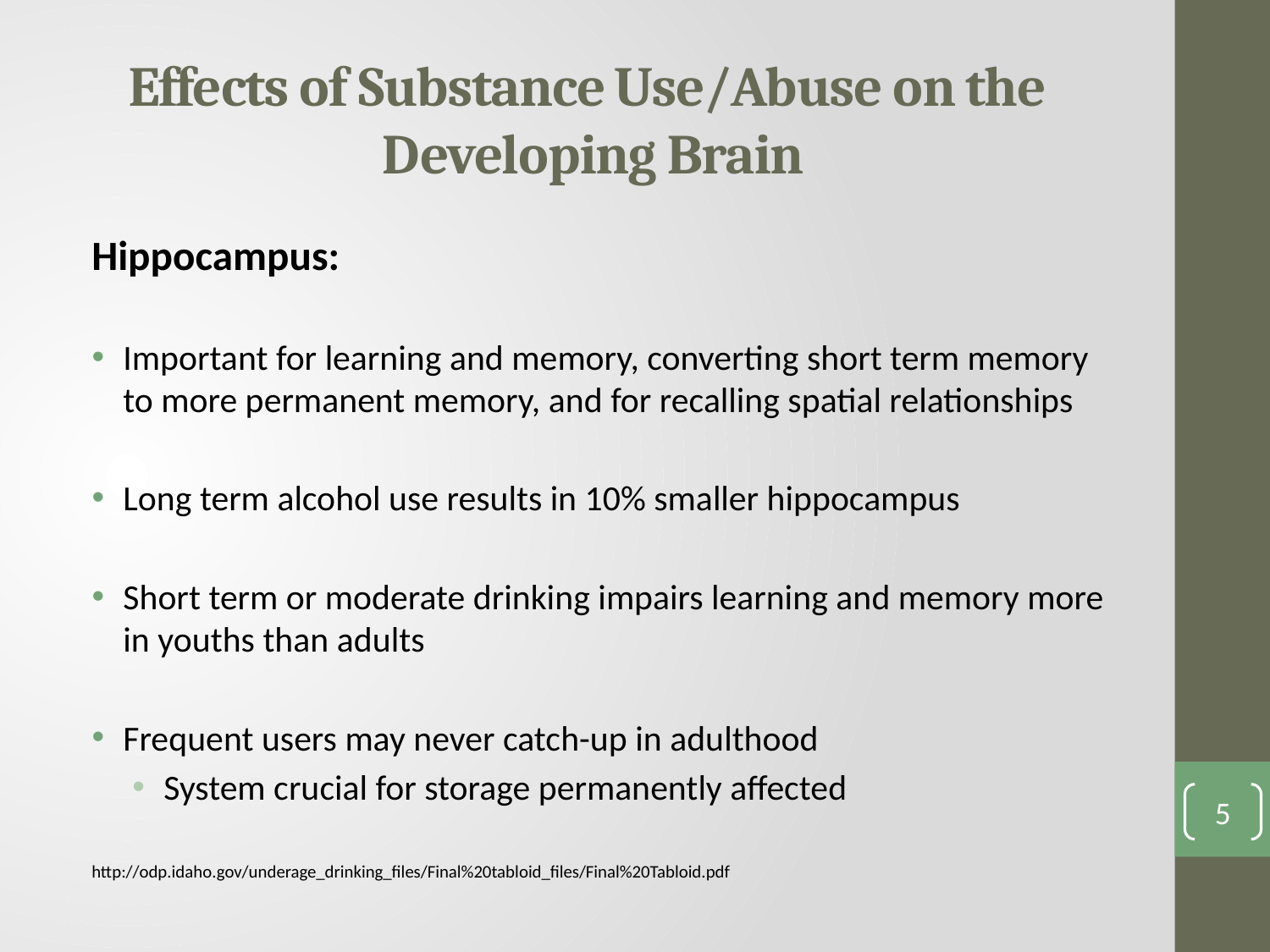

# Effects of Substance Use/Abuse on the Developing Brain
Hippocampus:

Important for learning and memory, converting short term memory to more permanent memory, and for recalling spatial relationships

Long term alcohol use results in 10% smaller hippocampus

Short term or moderate drinking impairs learning and memory more in youths than adults

Frequent users may never catch-up in adulthood
System crucial for storage permanently affected

http://odp.idaho.gov/underage_drinking_files/Final%20tabloid_files/Final%20Tabloid.pdf

5